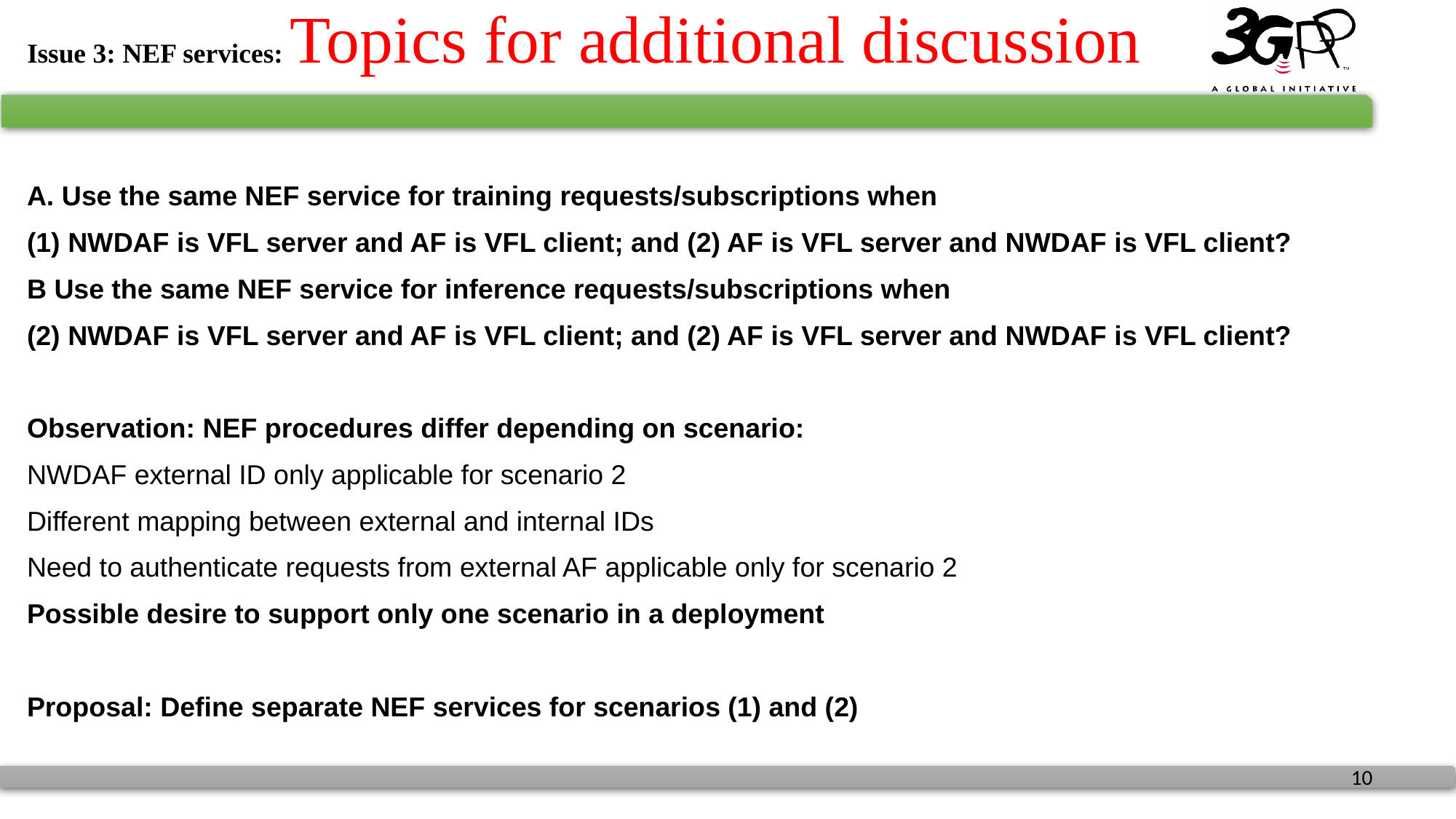

# Issue 3: NEF services: Topics for additional discussion
A. Use the same NEF service for training requests/subscriptions when
NWDAF is VFL server and AF is VFL client; and (2) AF is VFL server and NWDAF is VFL client?
B Use the same NEF service for inference requests/subscriptions when
NWDAF is VFL server and AF is VFL client; and (2) AF is VFL server and NWDAF is VFL client?

Observation: NEF procedures differ depending on scenario:
NWDAF external ID only applicable for scenario 2
Different mapping between external and internal IDs
Need to authenticate requests from external AF applicable only for scenario 2
Possible desire to support only one scenario in a deployment

Proposal: Define separate NEF services for scenarios (1) and (2)